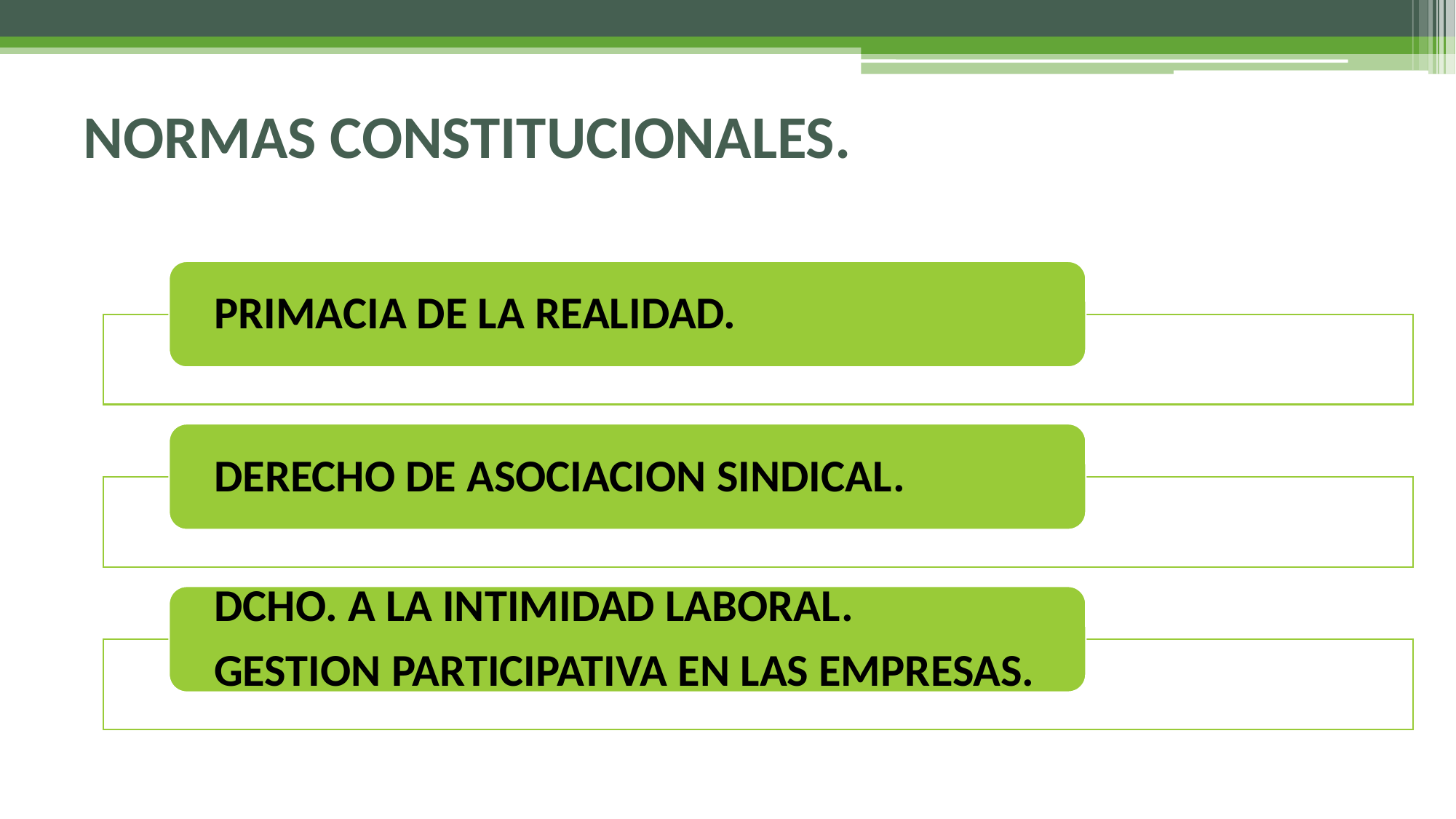

# NORMAS CONSTITUCIONALES.
PRIMACIA DE LA REALIDAD.
DERECHO DE ASOCIACION SINDICAL.
DCHO. A LA INTIMIDAD LABORAL.
GESTION PARTICIPATIVA EN LAS EMPRESAS.